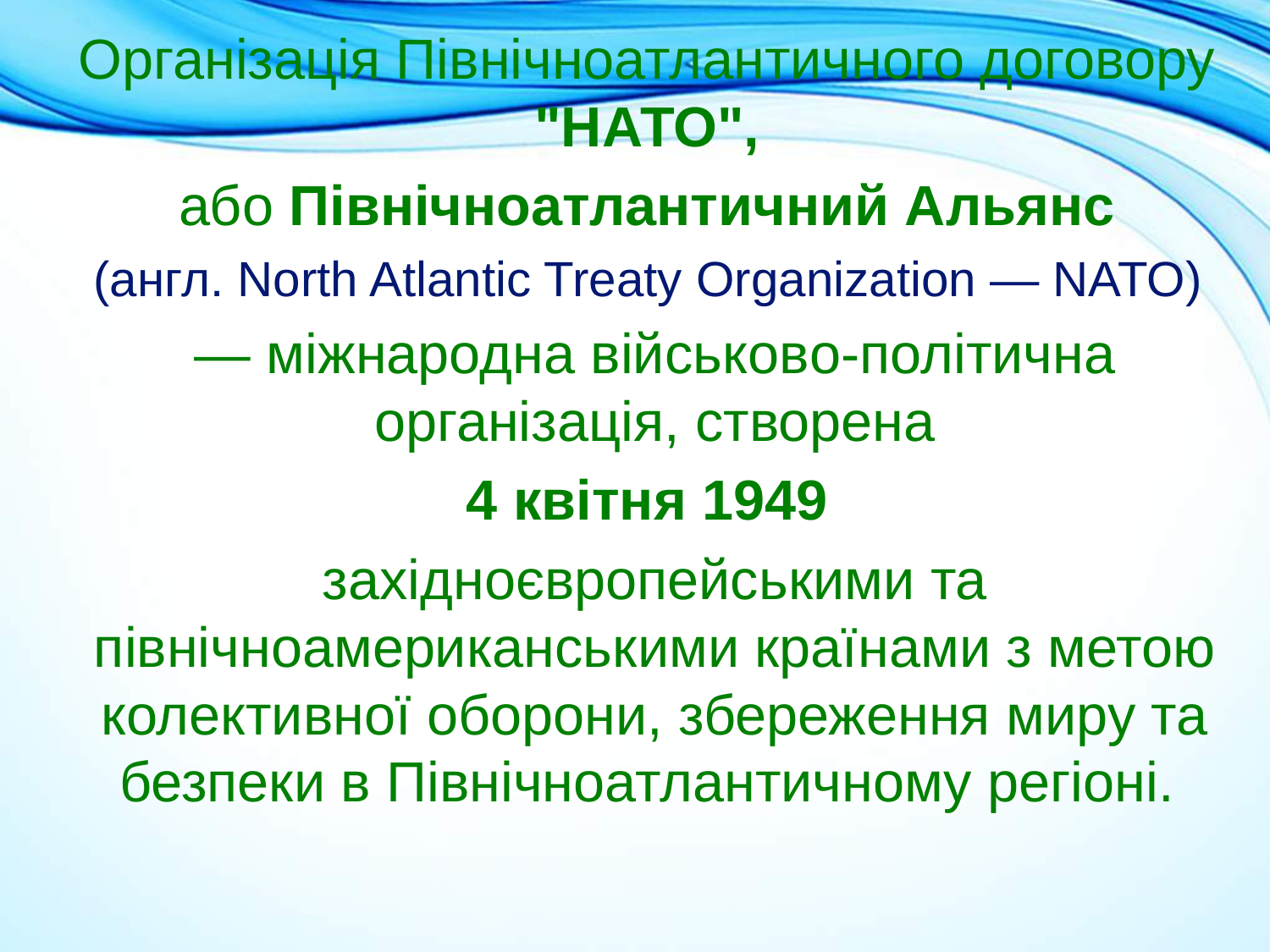

Організація Північноатлантичного договору  "НАТО",
або Північноатлантичний Альянс
(англ. North Atlantic Treaty Organization — NATO)
— міжнародна військово-політична організація, створена
4 квітня 1949
західноєвропейськими та північноамериканськими країнами з метою колективної оборони, збереження миру та безпеки в Північноатлантичному регіоні.